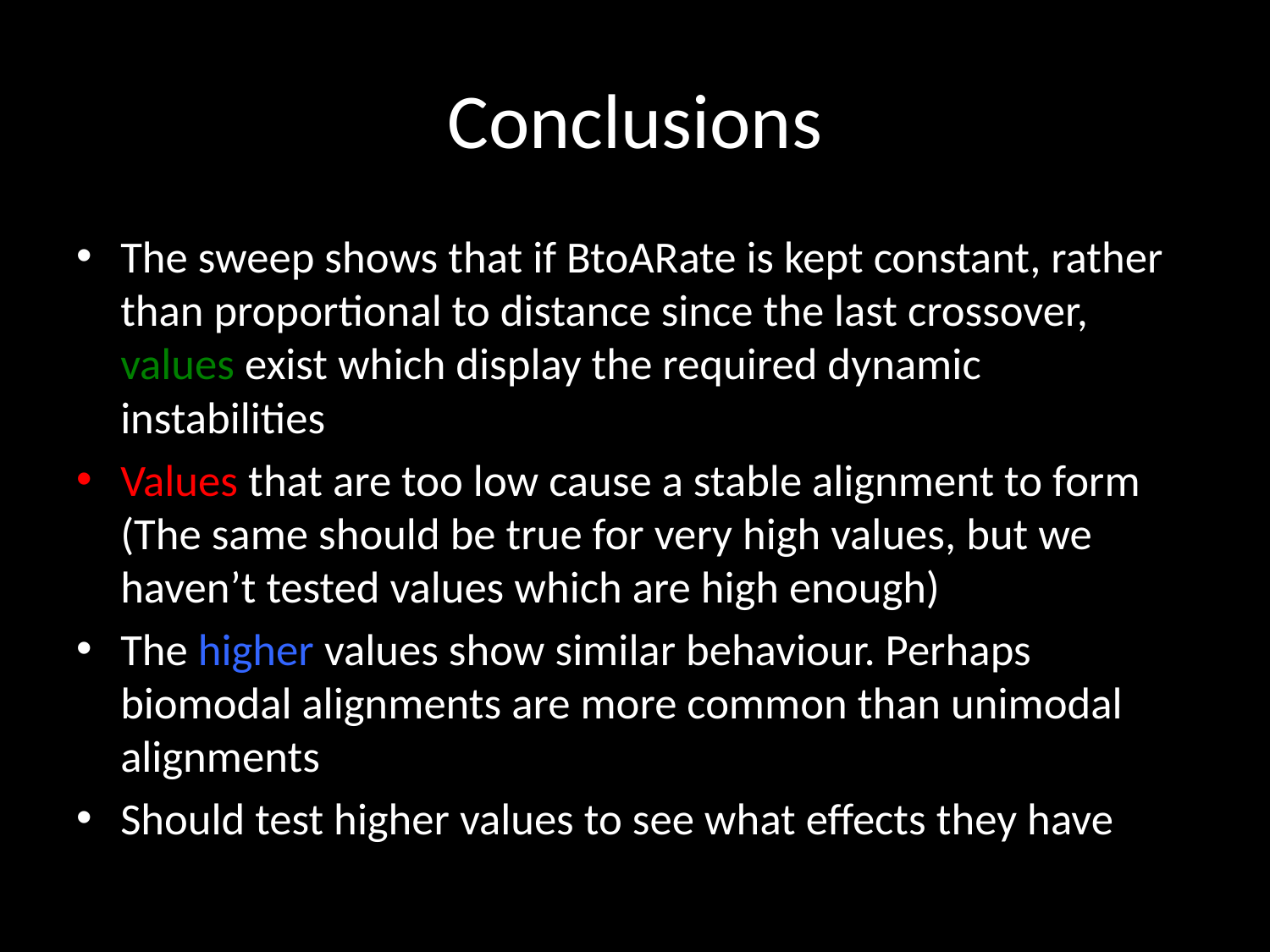

# Conclusions
The sweep shows that if BtoARate is kept constant, rather than proportional to distance since the last crossover, values exist which display the required dynamic instabilities
Values that are too low cause a stable alignment to form (The same should be true for very high values, but we haven’t tested values which are high enough)
The higher values show similar behaviour. Perhaps biomodal alignments are more common than unimodal alignments
Should test higher values to see what effects they have